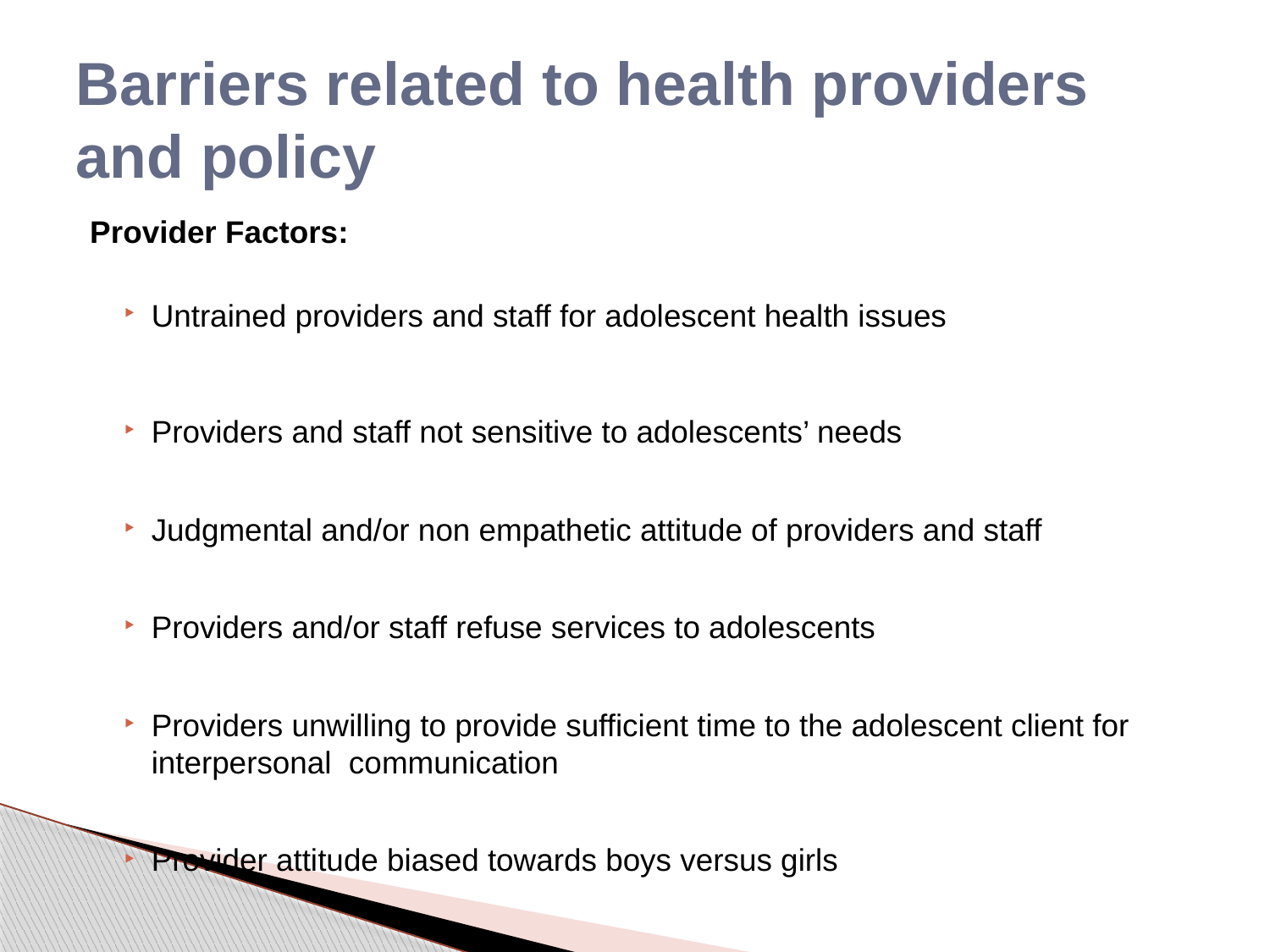

# Barriers related to health providers and policy
Provider Factors:

Untrained providers and staff for adolescent health issues

Providers and staff not sensitive to adolescents’ needs

Judgmental and/or non empathetic attitude of providers and staff

Providers and/or staff refuse services to adolescents

Providers unwilling to provide sufficient time to the adolescent client for interpersonal  communication

Provider attitude biased towards boys versus girls